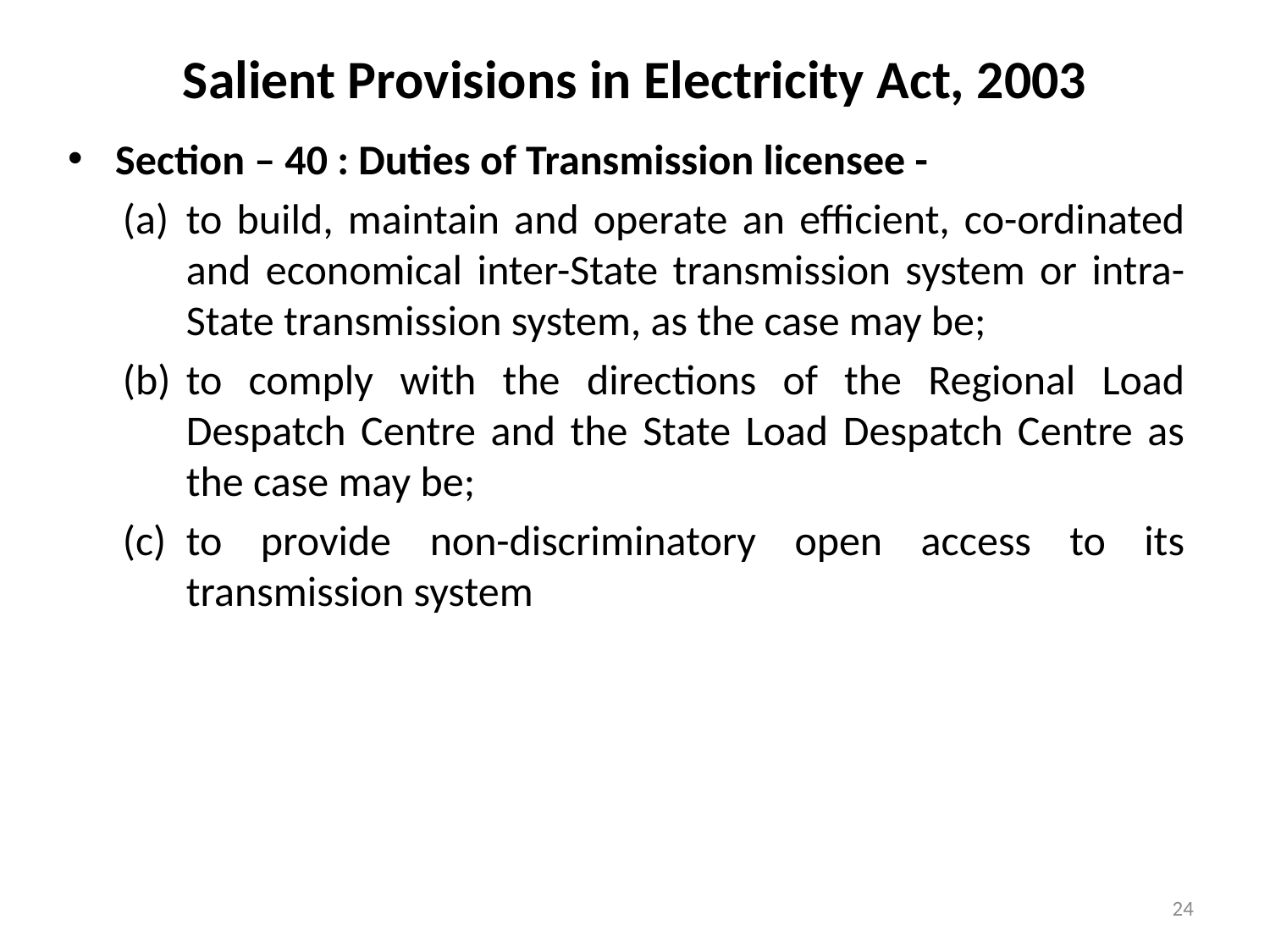

# Salient Provisions in Electricity Act, 2003
Section – 40 : Duties of Transmission licensee -
to build, maintain and operate an efficient, co-ordinated and economical inter-State transmission system or intra-State transmission system, as the case may be;
to comply with the directions of the Regional Load Despatch Centre and the State Load Despatch Centre as the case may be;
to provide non-discriminatory open access to its transmission system

24